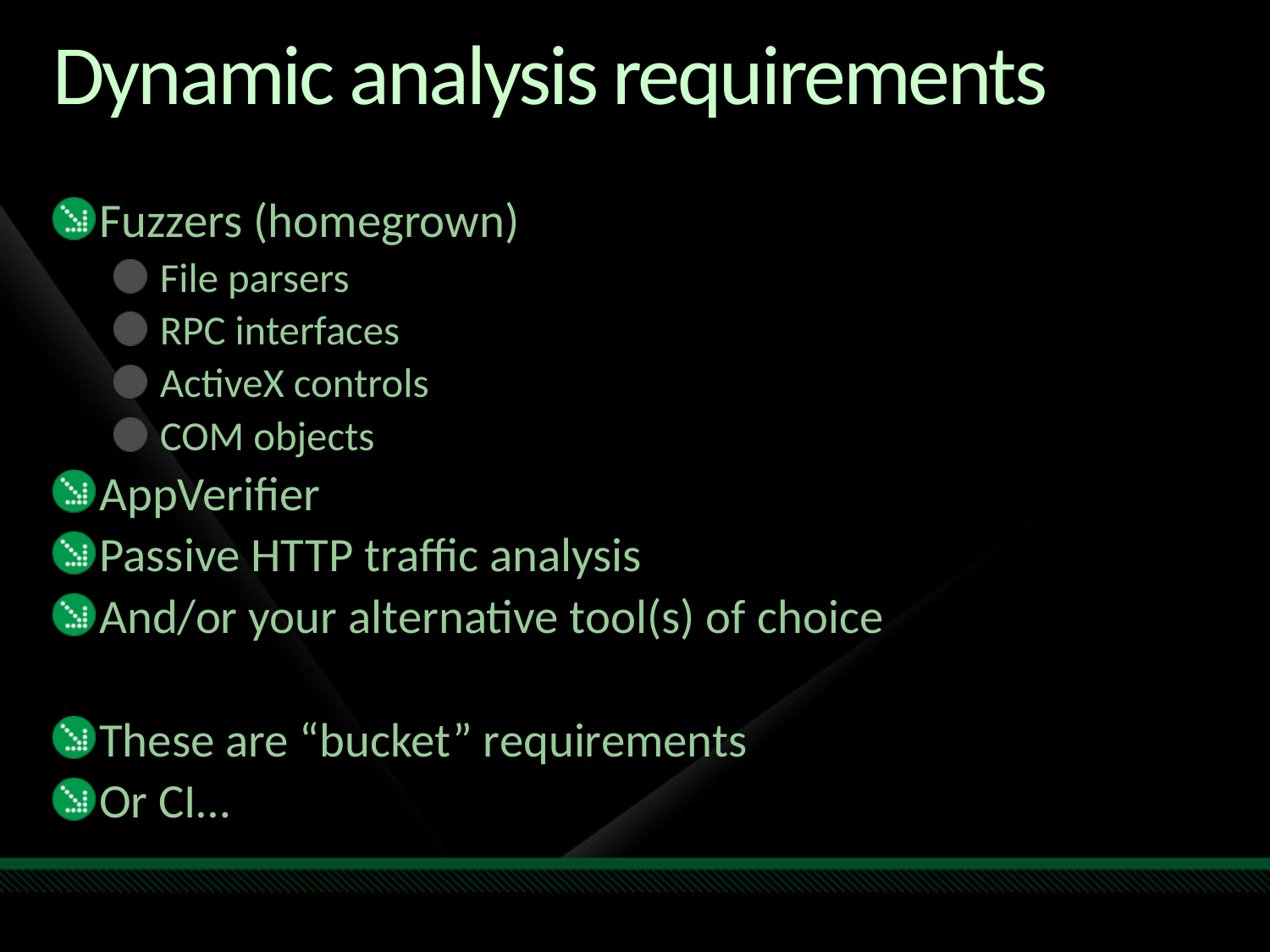

# Dynamic analysis requirements
Fuzzers (homegrown)
File parsers
RPC interfaces
ActiveX controls
COM objects
AppVerifier
Passive HTTP traffic analysis
And/or your alternative tool(s) of choice

These are “bucket” requirements
Or CI…